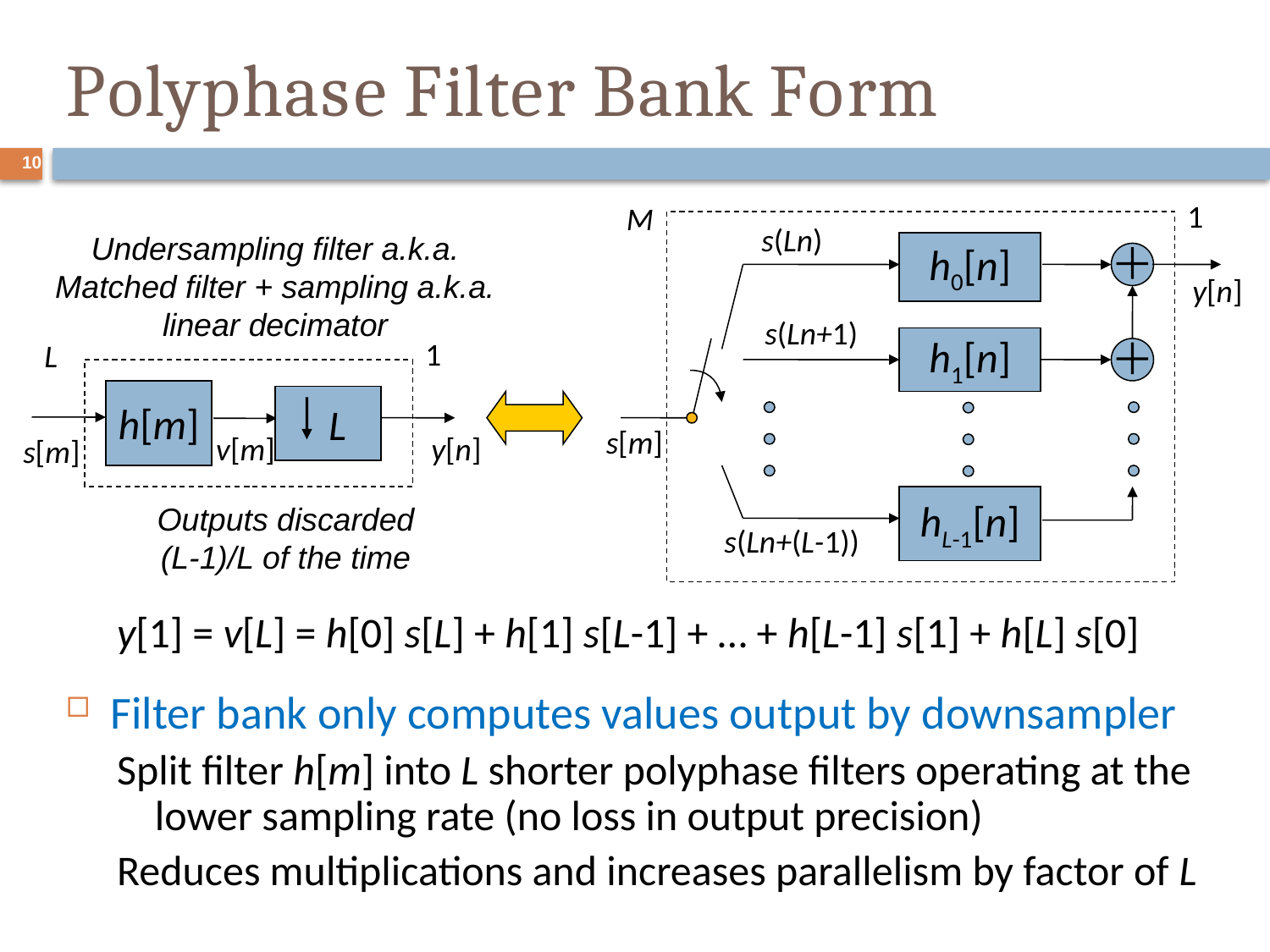

Polyphase Filter Bank Form
10
1
M

s(Ln)
h0[n]

y[n]

s(Ln+1)
h1[n]

s[m]

hL-1[n]

s(Ln+(L-1))

Undersampling filter a.k.a. Matched filter + sampling a.k.a.
linear decimator
1
L

h[m]
  L

v[m]
y[n]
s[m]

Outputs discarded (L-1)/L of the time
y[1] = v[L] = h[0] s[L] + h[1] s[L-1] + … + h[L-1] s[1] + h[L] s[0]
Filter bank only computes values output by downsampler
Split filter h[m] into L shorter polyphase filters operating at the lower sampling rate (no loss in output precision)
Reduces multiplications and increases parallelism by factor of L
10